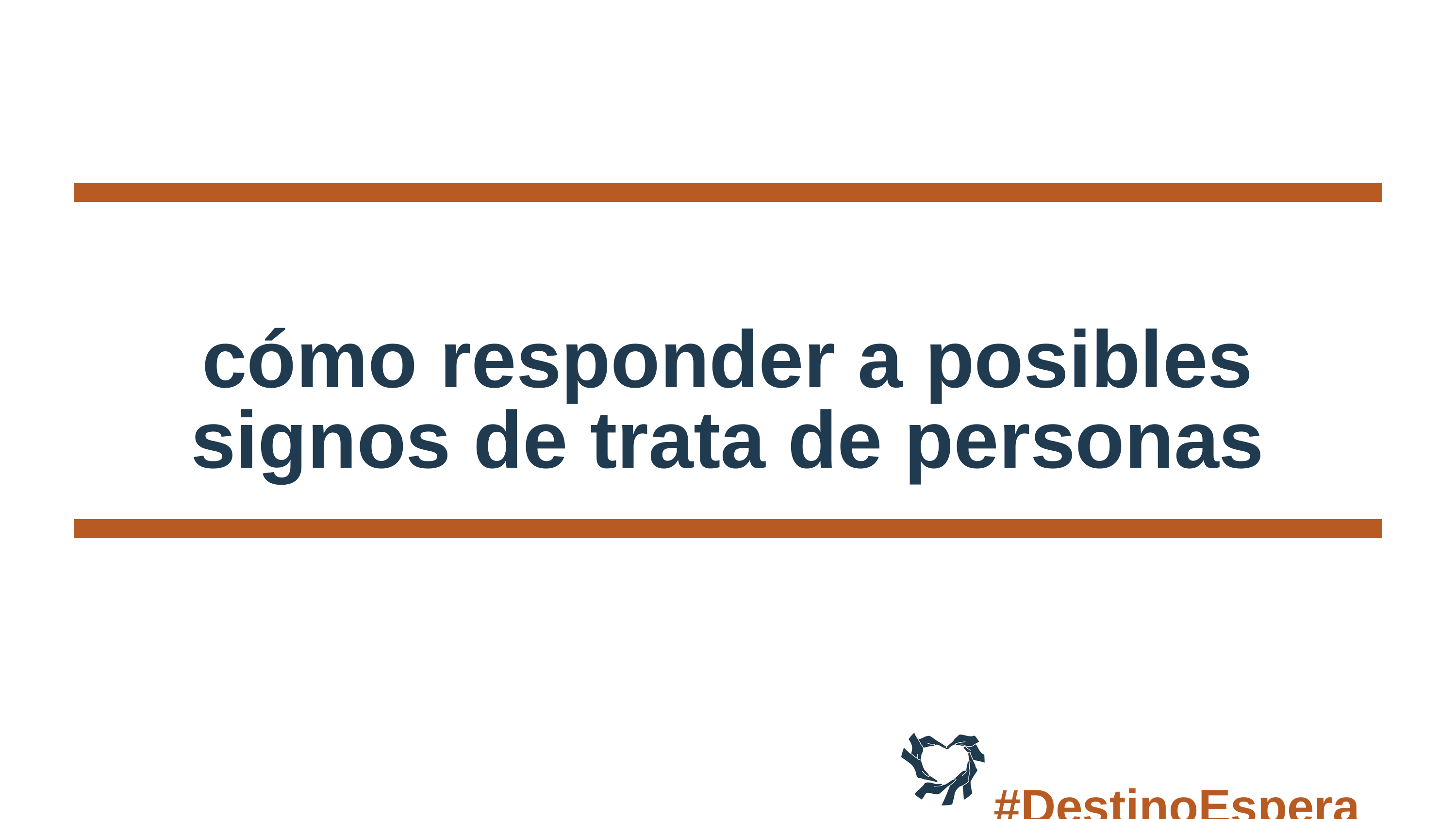

cómo responder a posibles signos de trata de personas

#DestinoEsperanza